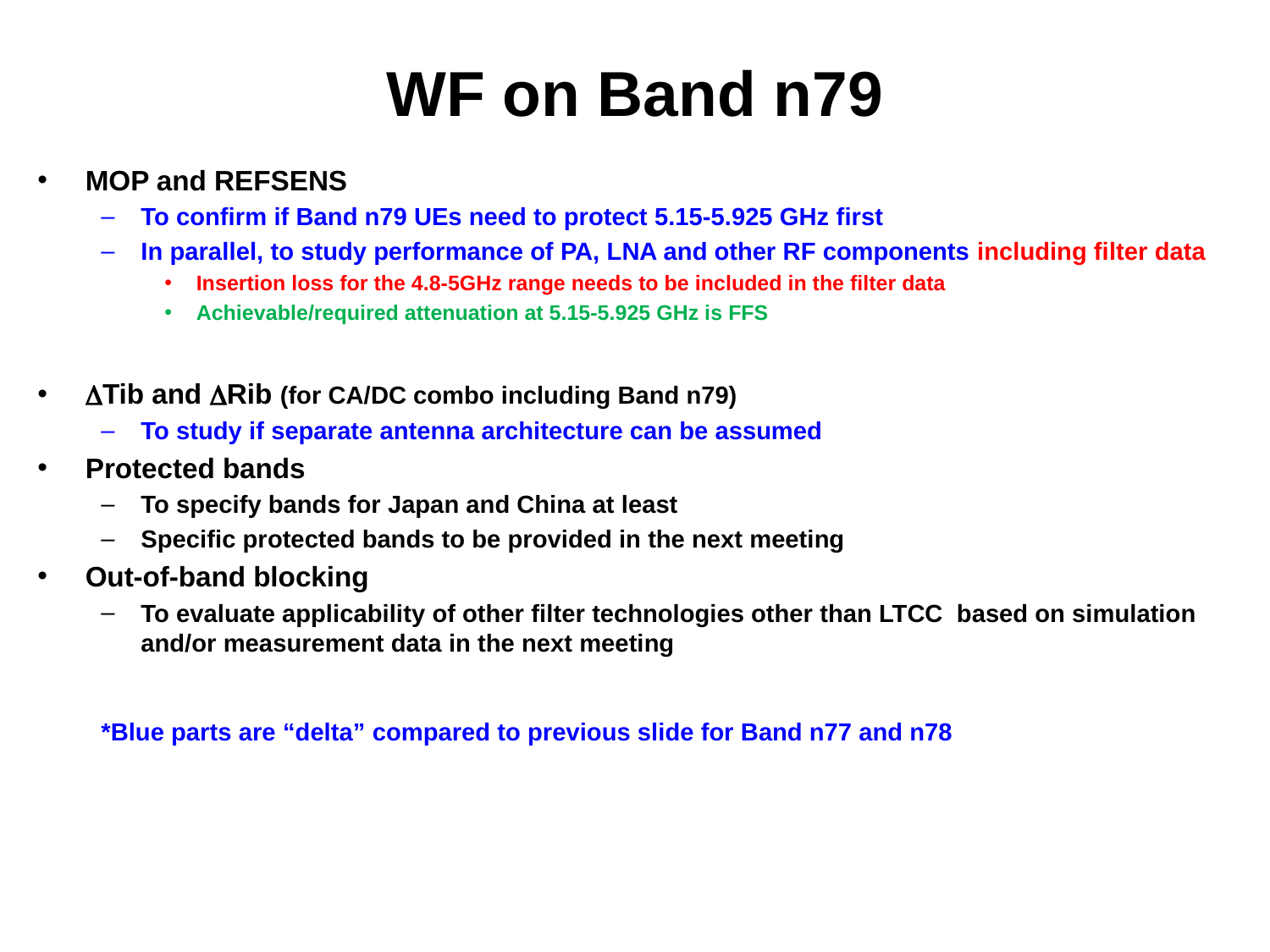

# WF on Band n79
MOP and REFSENS
To confirm if Band n79 UEs need to protect 5.15-5.925 GHz first
In parallel, to study performance of PA, LNA and other RF components including filter data
Insertion loss for the 4.8-5GHz range needs to be included in the filter data
Achievable/required attenuation at 5.15-5.925 GHz is FFS

ΔTib and ΔRib (for CA/DC combo including Band n79)
To study if separate antenna architecture can be assumed
Protected bands
To specify bands for Japan and China at least
Specific protected bands to be provided in the next meeting
Out-of-band blocking
To evaluate applicability of other filter technologies other than LTCC  based on simulation and/or measurement data in the next meeting

*Blue parts are “delta” compared to previous slide for Band n77 and n78